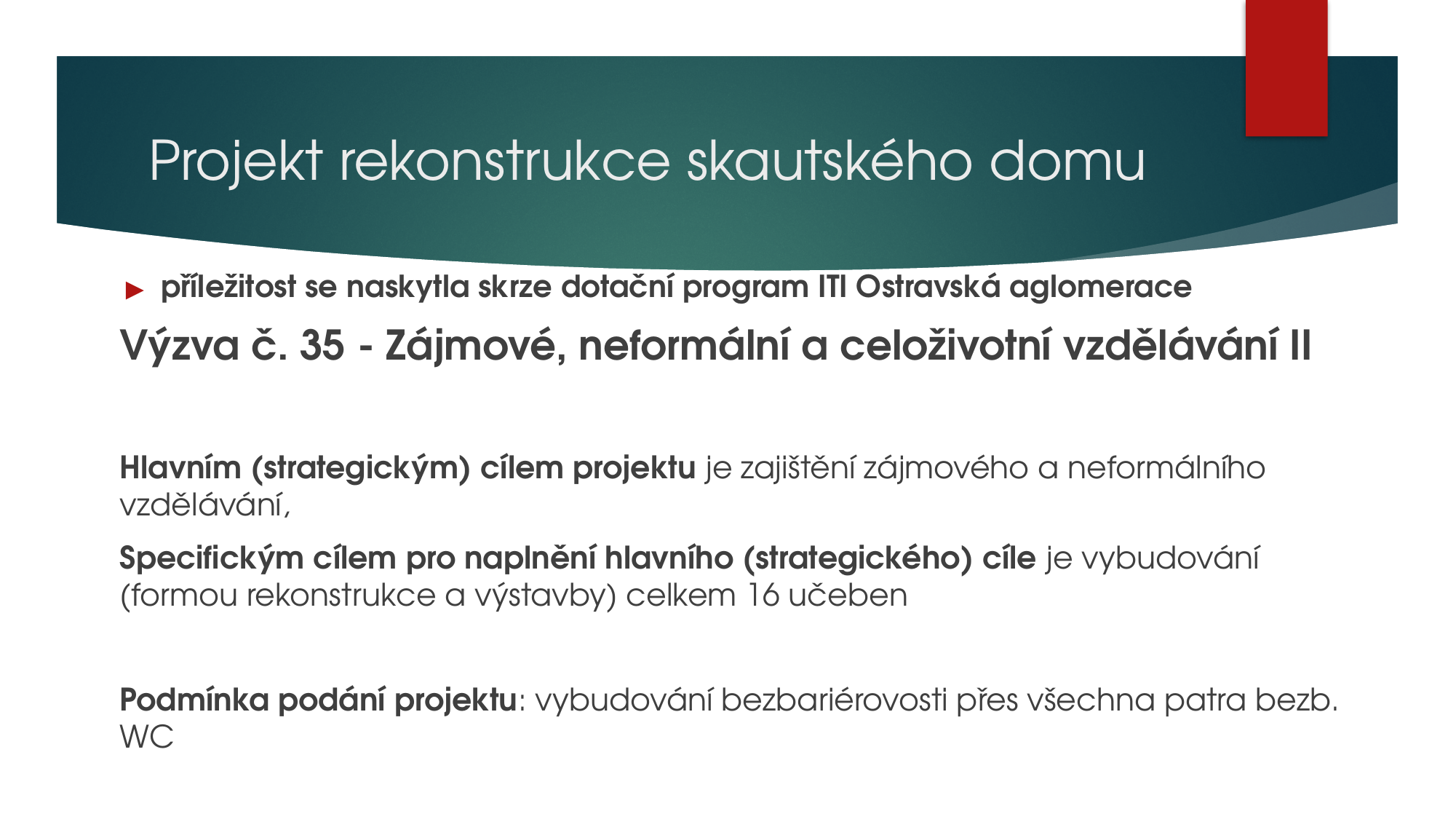

# Projekt rekonstrukce skautského domu
příležitost se naskytla skrze dotační program ITI Ostravská aglomerace
Výzva č. 35 - Zájmové, neformální a celoživotní vzdělávání II

Hlavním (strategickým) cílem projektu je zajištění zájmového a neformálního vzdělávání,
Specifickým cílem pro naplnění hlavního (strategického) cíle je vybudování (formou rekonstrukce a výstavby) celkem 16 učeben

Podmínka podání projektu: vybudování bezbariérovosti přes všechna patra bezb. WC